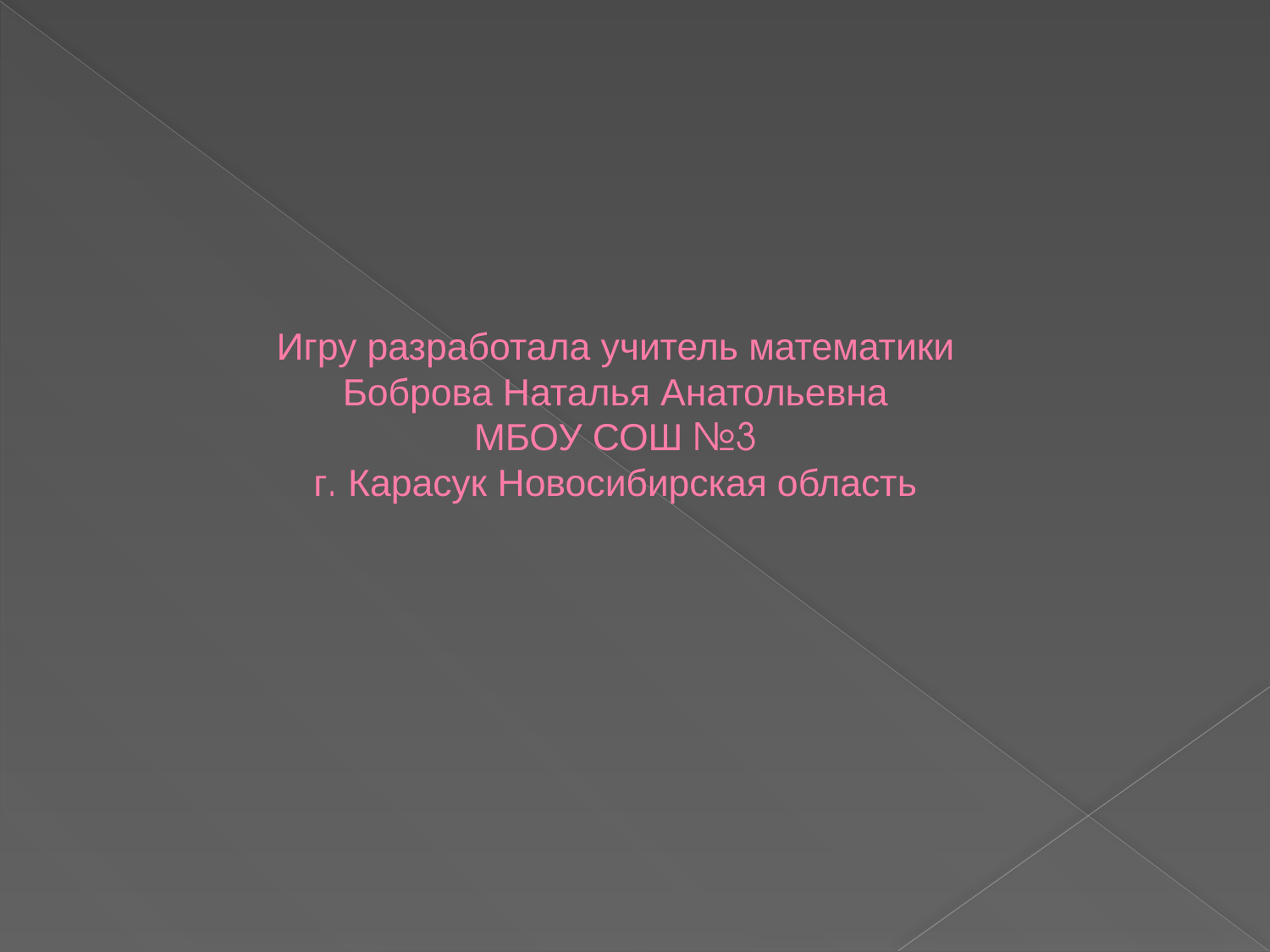

# Игру разработала учитель математики Боброва Наталья Анатольевна МБОУ СОШ №3 г. Карасук Новосибирская область